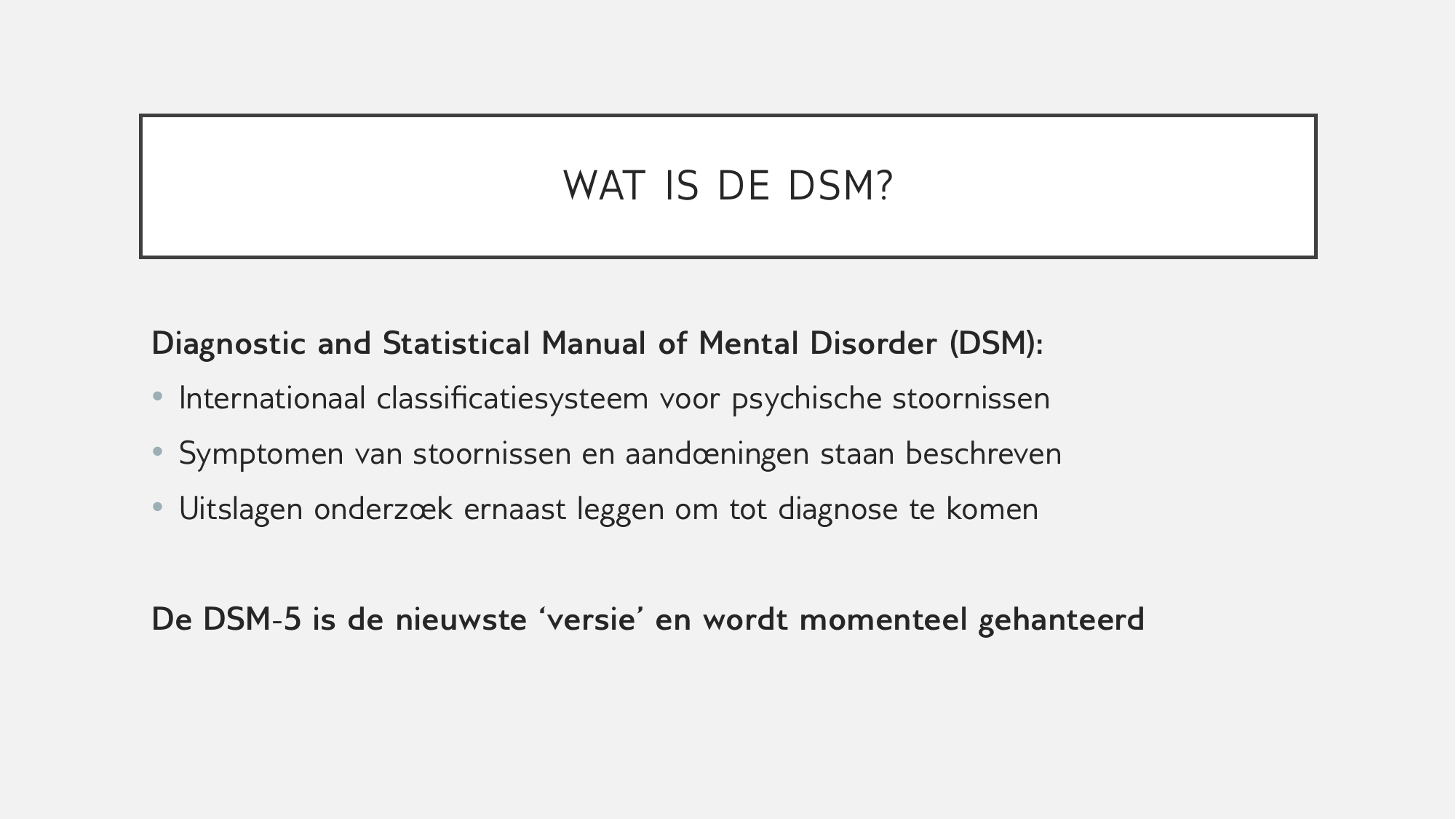

# Wat is de dsm?
Diagnostic and Statistical Manual of Mental Disorder (DSM):
Internationaal classificatiesysteem voor psychische stoornissen
Symptomen van stoornissen en aandoeningen staan beschreven
Uitslagen onderzoek ernaast leggen om tot diagnose te komen

De DSM-5 is de nieuwste ‘versie’ en wordt momenteel gehanteerd